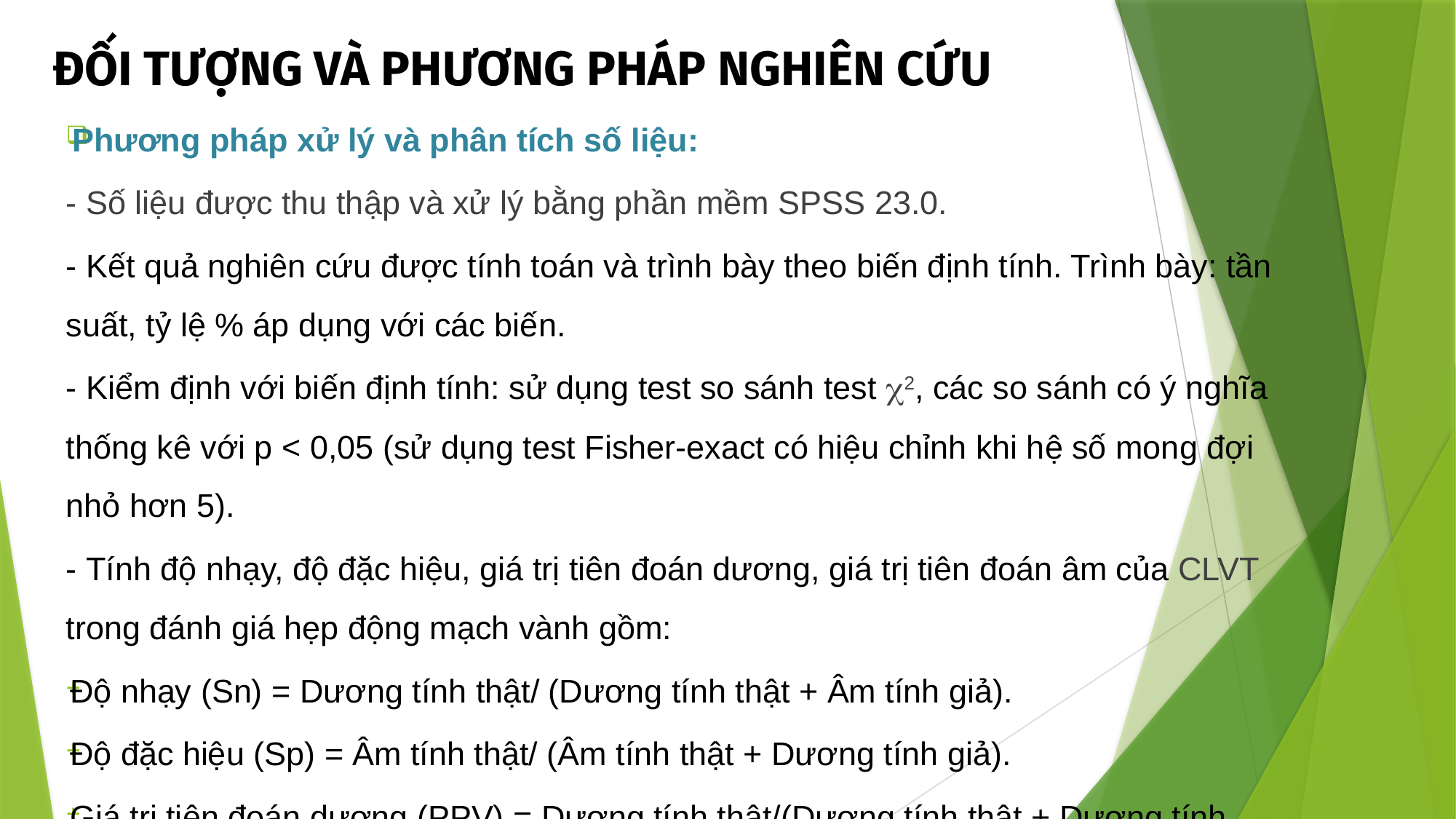

# ĐỐI TƯỢNG VÀ PHƯƠNG PHÁP NGHIÊN CỨU
Phương pháp xử lý và phân tích số liệu:
- Số liệu được thu thập và xử lý bằng phần mềm SPSS 23.0.
- Kết quả nghiên cứu được tính toán và trình bày theo biến định tính. Trình bày: tần suất, tỷ lệ % áp dụng với các biến.
- Kiểm định với biến định tính: sử dụng test so sánh test χ2, các so sánh có ý nghĩa thống kê với p < 0,05 (sử dụng test Fisher-exact có hiệu chỉnh khi hệ số mong đợi nhỏ hơn 5).
- Tính độ nhạy, độ đặc hiệu, giá trị tiên đoán dương, giá trị tiên đoán âm của CLVT trong đánh giá hẹp động mạch vành gồm:
Độ nhạy (Sn) = Dương tính thật/ (Dương tính thật + Âm tính giả).
Độ đặc hiệu (Sp) = Âm tính thật/ (Âm tính thật + Dương tính giả).
Giá trị tiên đoán dương (PPV) = Dương tính thật/(Dương tính thật + Dương tính giả)
Giá trị tiên đoán âm (NPV) = Âm tính thật/ (Âm tính thật + Âm tính giả).